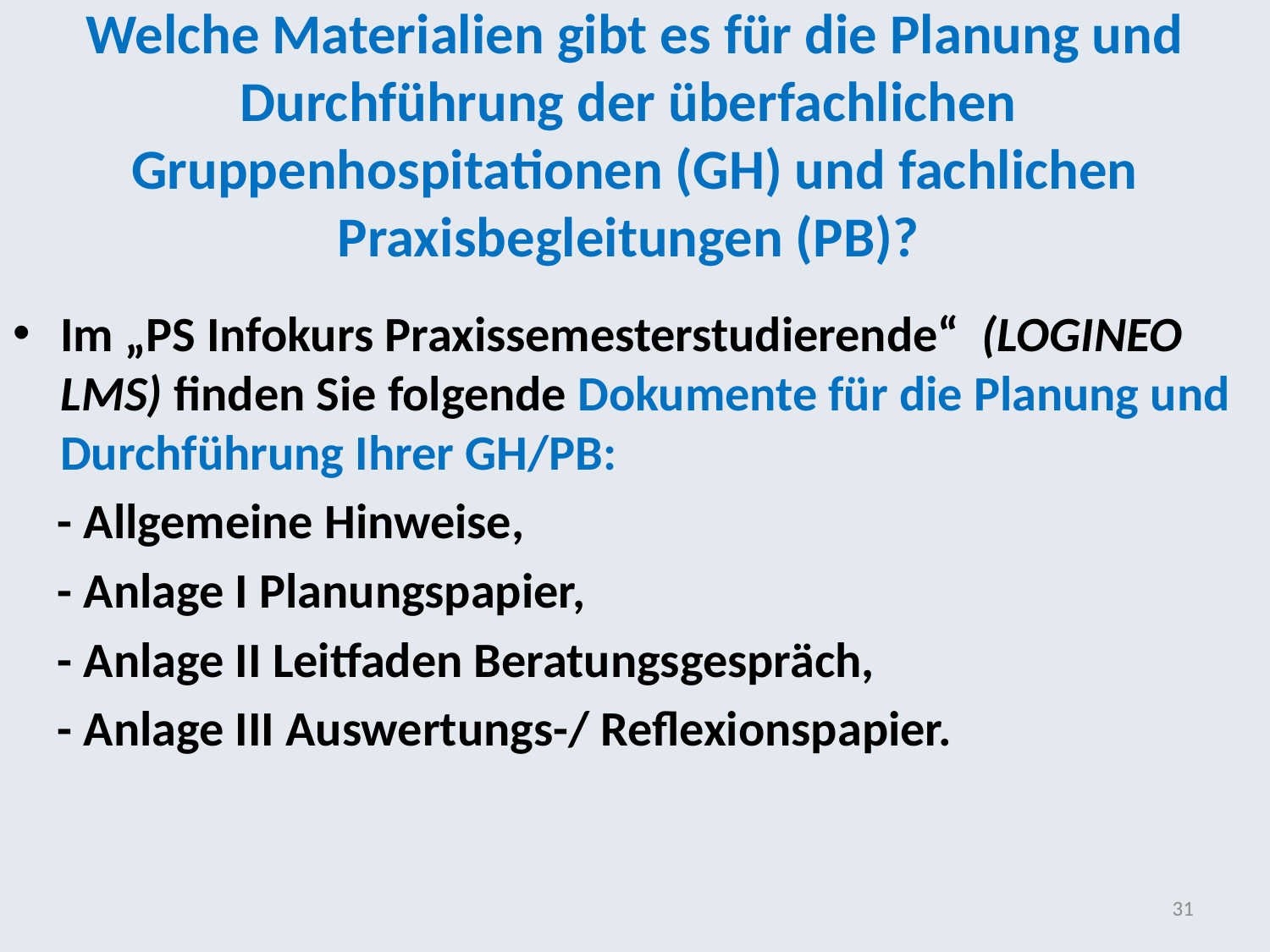

# Welche Materialien gibt es für die Planung und Durchführung der überfachlichen  Gruppenhospitationen (GH) und fachlichen Praxisbegleitungen (PB)?
Im „PS Infokurs Praxissemesterstudierende“  (LOGINEO LMS) finden Sie folgende Dokumente für die Planung und Durchführung Ihrer GH/PB:
    - Allgemeine Hinweise,
    - Anlage I Planungspapier,
    - Anlage II Leitfaden Beratungsgespräch,
    - Anlage III Auswertungs-/ Reflexionspapier.

31